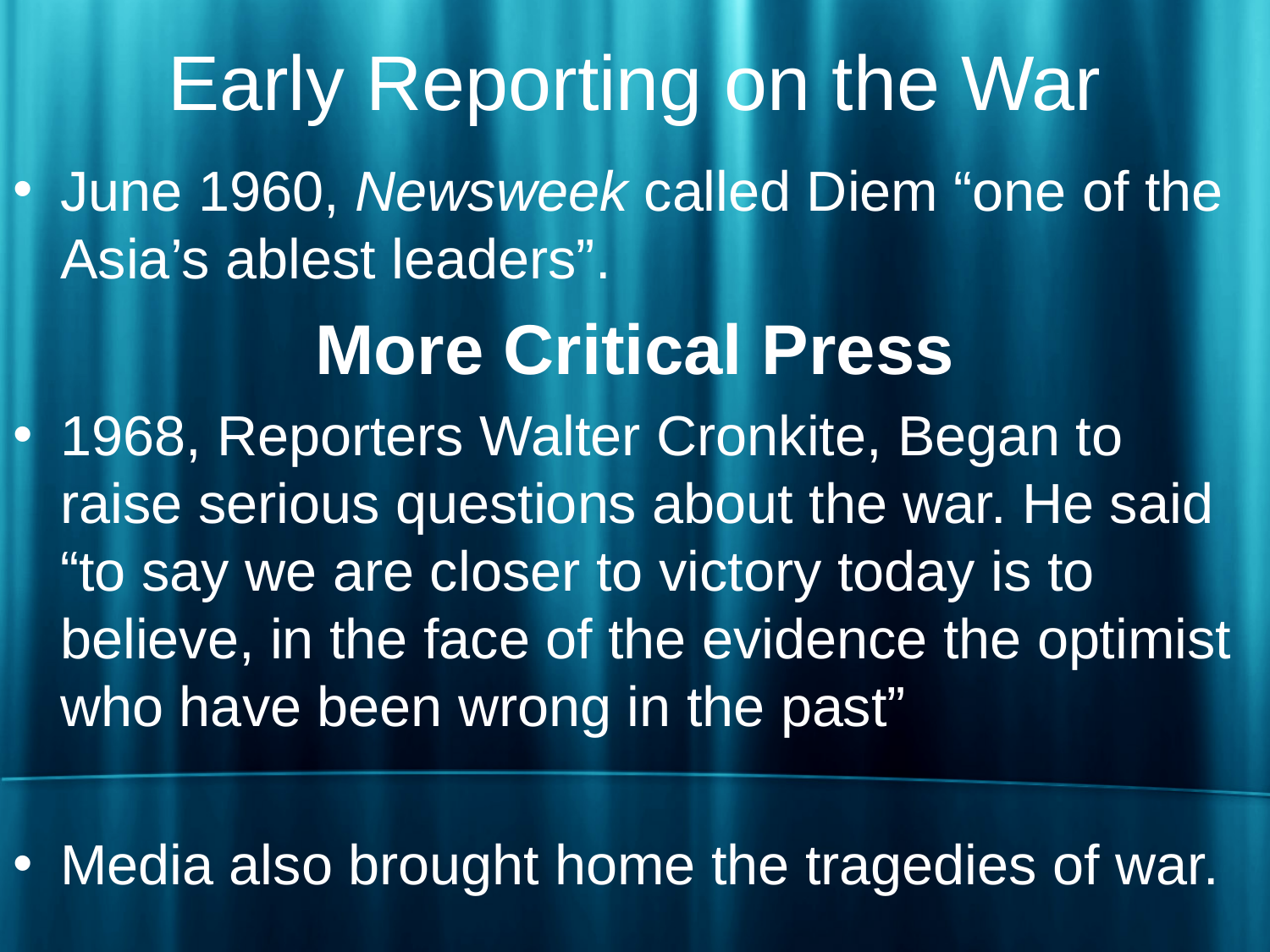

# Early Reporting on the War
June 1960, Newsweek called Diem “one of the Asia’s ablest leaders”.
More Critical Press
1968, Reporters Walter Cronkite, Began to raise serious questions about the war. He said “to say we are closer to victory today is to believe, in the face of the evidence the optimist who have been wrong in the past”

Media also brought home the tragedies of war.